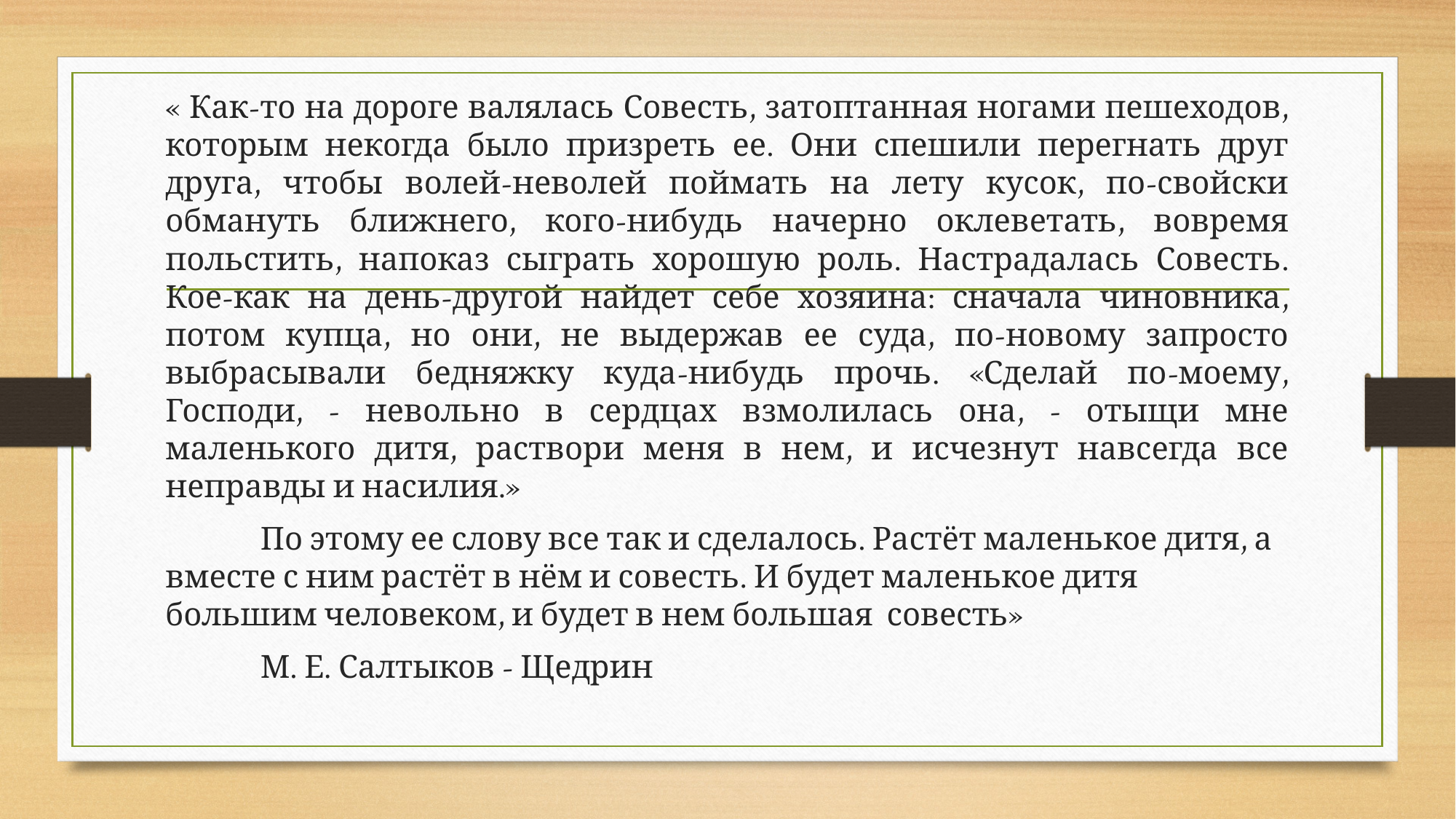

« Как-то на дороге валялась Совесть, затоптанная ногами пешеходов, которым некогда было призреть ее. Они спешили перегнать друг друга, чтобы волей-неволей поймать на лету кусок, по-свойски обмануть ближнего, кого-нибудь начерно оклеветать, вовремя польстить, напоказ сыграть хорошую роль. Настрадалась Совесть. Кое-как на день-другой найдет себе хозяина: сначала чиновника, потом купца, но они, не выдержав ее суда, по-новому запросто выбрасывали бедняжку куда-нибудь прочь. «Сделай по-моему, Господи, - невольно в сердцах взмолилась она, - отыщи мне маленького дитя, раствори меня в нем, и исчезнут навсегда все неправды и насилия.»
	По этому ее слову все так и сделалось. Растёт маленькое дитя, а вместе с ним растёт в нём и совесть. И будет маленькое дитя большим человеком, и будет в нем большая  совесть»
													М. Е. Салтыков - Щедрин